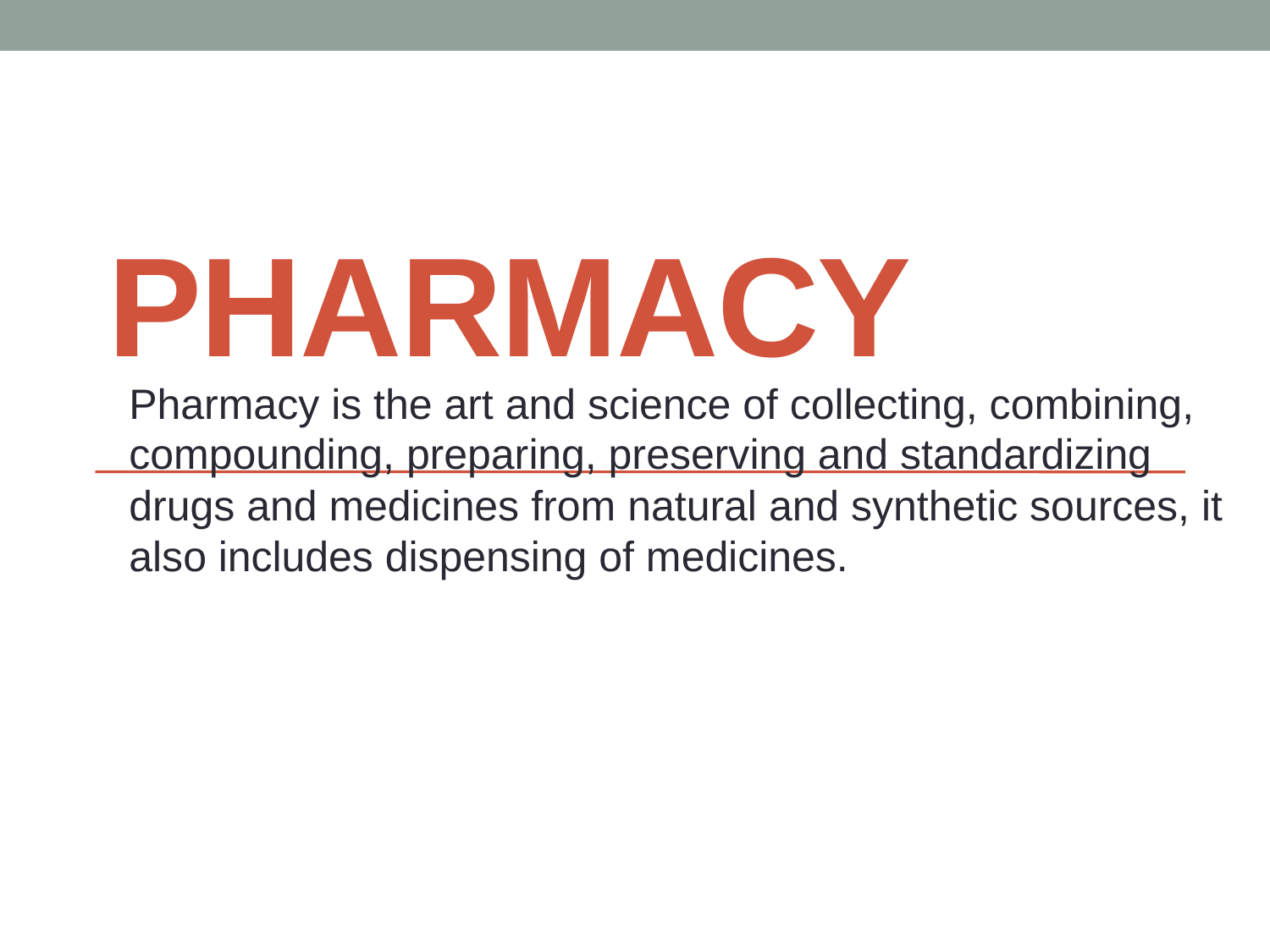

# Pharmacy
Pharmacy is the art and science of collecting, combining, compounding, preparing, preserving and standardizing drugs and medicines from natural and synthetic sources, it also includes dispensing of medicines.